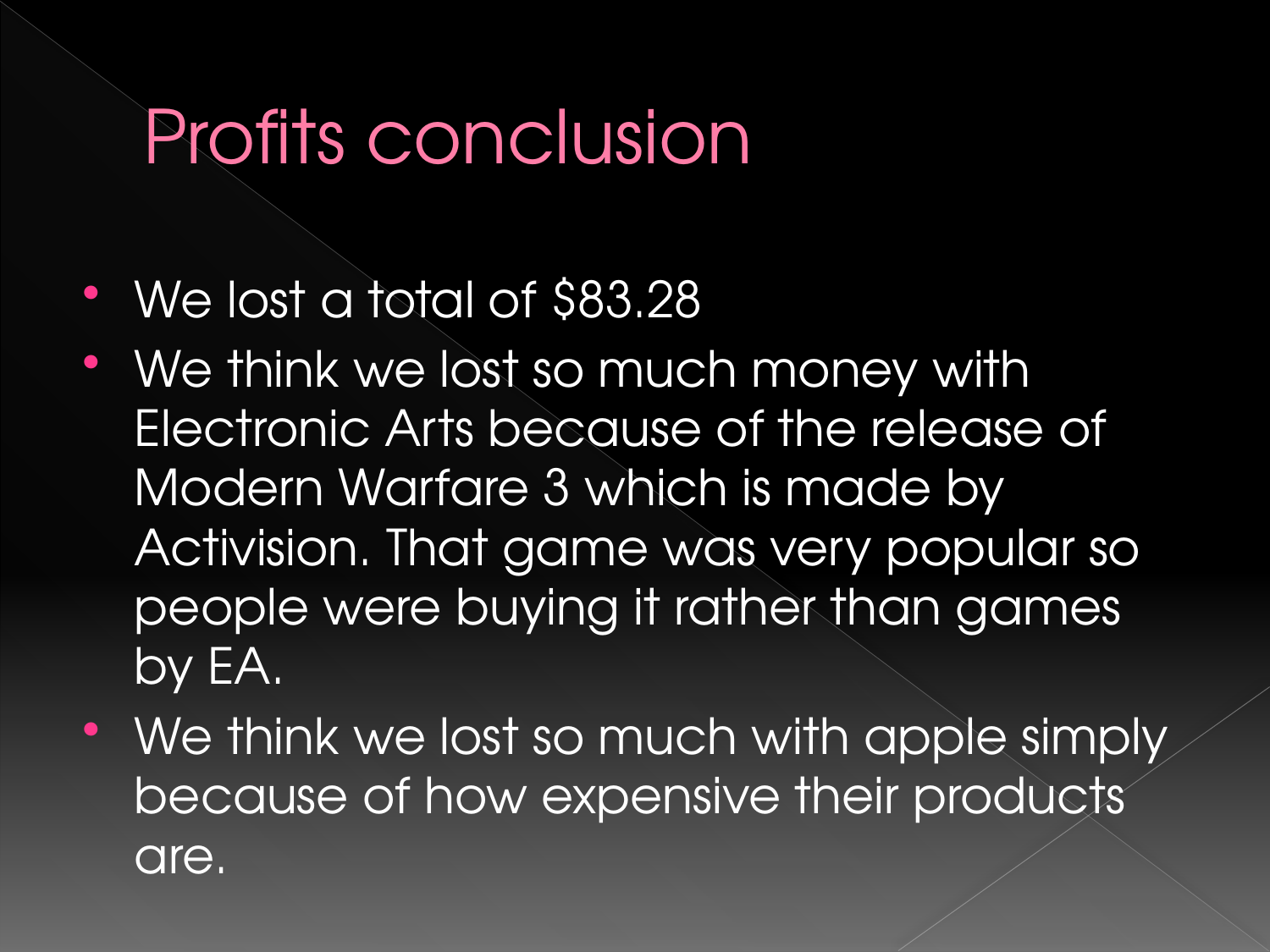

# Profits conclusion
We lost a total of $83.28
We think we lost so much money with Electronic Arts because of the release of Modern Warfare 3 which is made by Activision. That game was very popular so people were buying it rather than games by EA.
We think we lost so much with apple simply because of how expensive their products are.